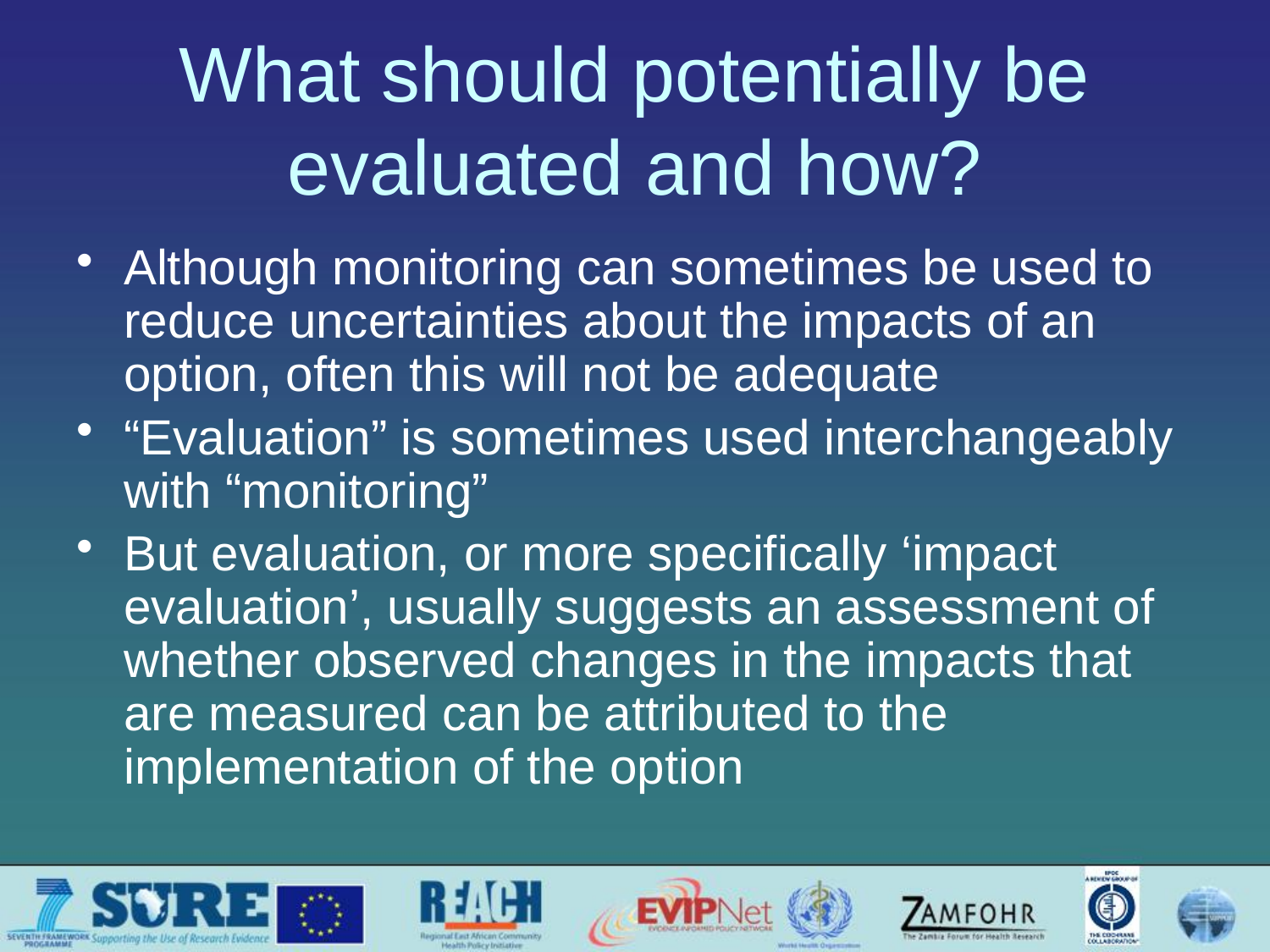

# What should potentially be evaluated and how?
Although monitoring can sometimes be used to reduce uncertainties about the impacts of an option, often this will not be adequate
“Evaluation” is sometimes used interchangeably with “monitoring”
But evaluation, or more specifically ‘impact evaluation’, usually suggests an assessment of whether observed changes in the impacts that are measured can be attributed to the implementation of the option